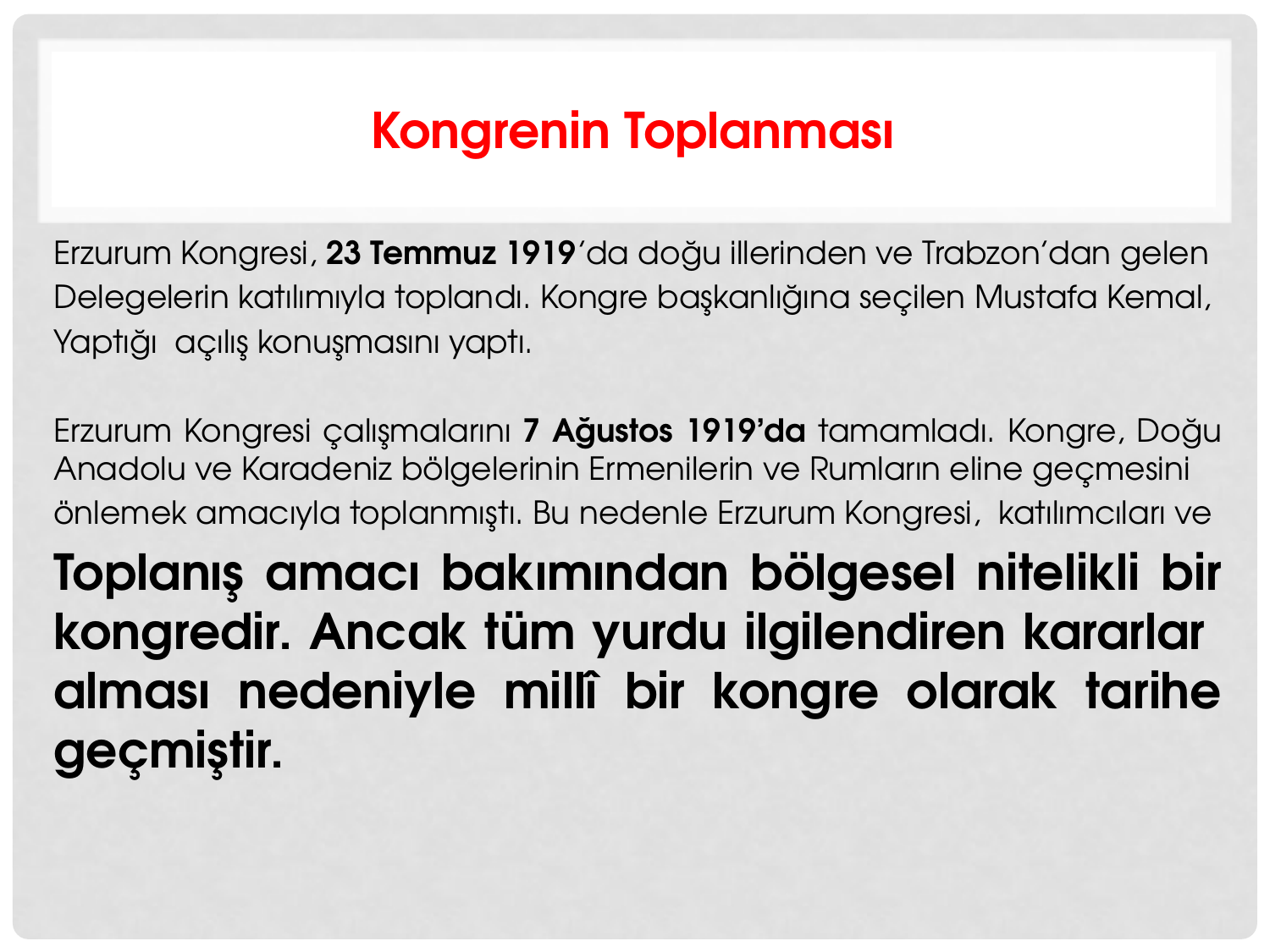

# Kongrenin Toplanması
Erzurum Kongresi, 23 Temmuz 1919’da doğu illerinden ve Trabzon’dan gelen
Delegelerin katılımıyla toplandı. Kongre başkanlığına seçilen Mustafa Kemal,
Yaptığı  açılış konuşmasını yaptı.

Erzurum Kongresi çalışmalarını 7 Ağustos 1919’da tamamladı. Kongre, Doğu Anadolu ve Karadeniz bölgelerinin Ermenilerin ve Rumların eline geçmesini
önlemek amacıyla toplanmıştı. Bu nedenle Erzurum Kongresi,  katılımcıları ve
Toplanış amacı bakımından bölgesel nitelikli bir kongredir. Ancak tüm yurdu ilgilendiren kararlar  alması nedeniyle millî bir kongre olarak tarihe geçmiştir.